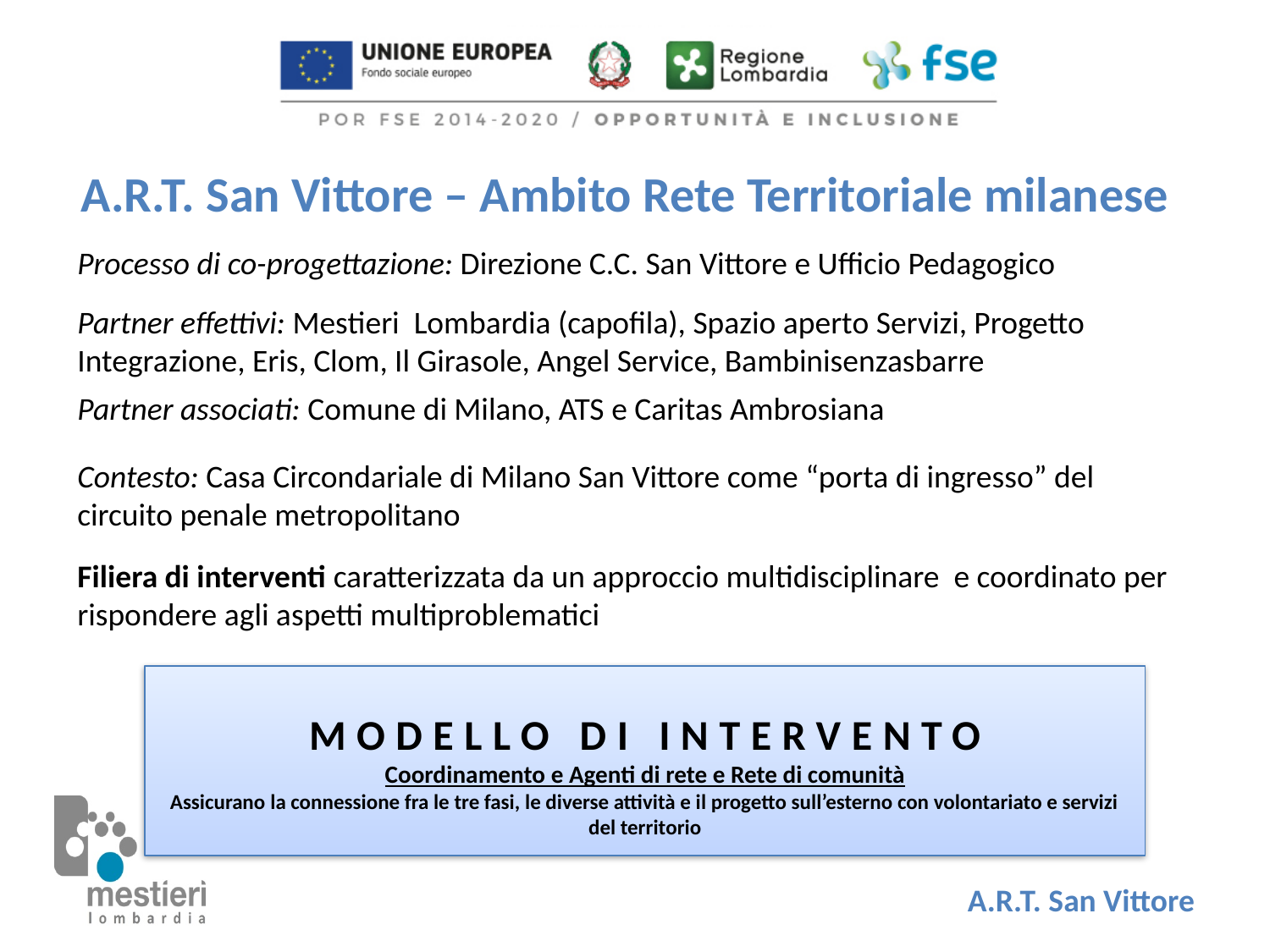

A.R.T. San Vittore – Ambito Rete Territoriale milanese
Processo di co-progettazione: Direzione C.C. San Vittore e Ufficio Pedagogico
Partner effettivi: Mestieri  Lombardia (capofila), Spazio aperto Servizi, Progetto Integrazione, Eris, Clom, Il Girasole, Angel Service, Bambinisenzasbarre
Partner associati: Comune di Milano, ATS e Caritas Ambrosiana

Contesto: Casa Circondariale di Milano San Vittore come “porta di ingresso” del circuito penale metropolitano

Filiera di interventi caratterizzata da un approccio multidisciplinare  e coordinato per rispondere agli aspetti multiproblematici
MODELLO DI INTERVENTO
Coordinamento e Agenti di rete e Rete di comunità
Assicurano la connessione fra le tre fasi, le diverse attività e il progetto sull’esterno con volontariato e servizi del territorio